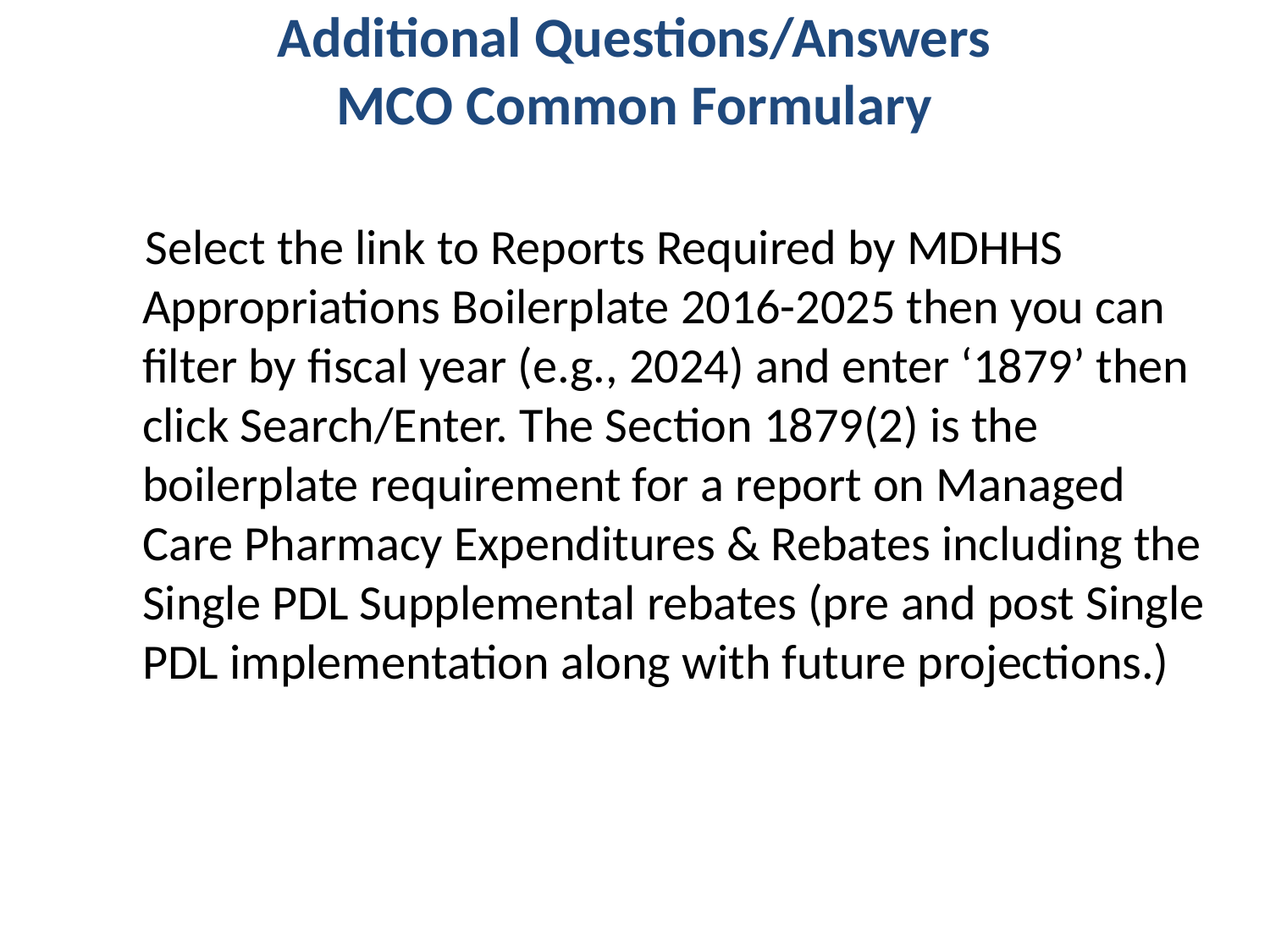

# Additional Questions/Answers MCO Common Formulary

       Select the link to Reports Required by MDHHS Appropriations Boilerplate 2016-2025 then you can filter by fiscal year (e.g., 2024) and enter ‘1879’ then click Search/Enter. The Section 1879(2) is the boilerplate requirement for a report on Managed Care Pharmacy Expenditures & Rebates including the Single PDL Supplemental rebates (pre and post Single PDL implementation along with future projections.)